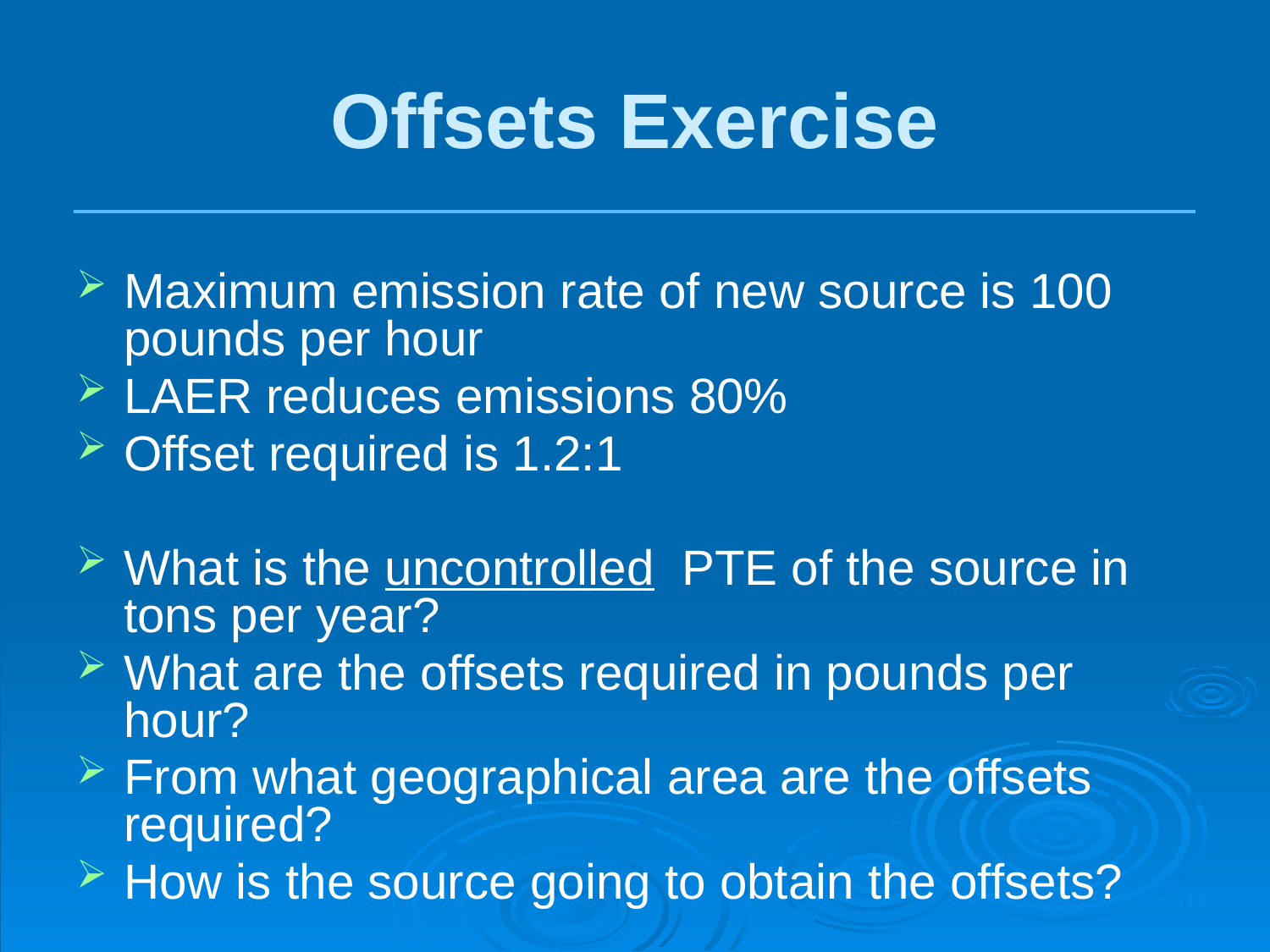

Offsets Exercise
Maximum emission rate of new source is 100 pounds per hour
LAER reduces emissions 80%
Offset required is 1.2:1

What is the uncontrolled  PTE of the source in tons per year?
What are the offsets required in pounds per hour?
From what geographical area are the offsets required?
How is the source going to obtain the offsets?
314